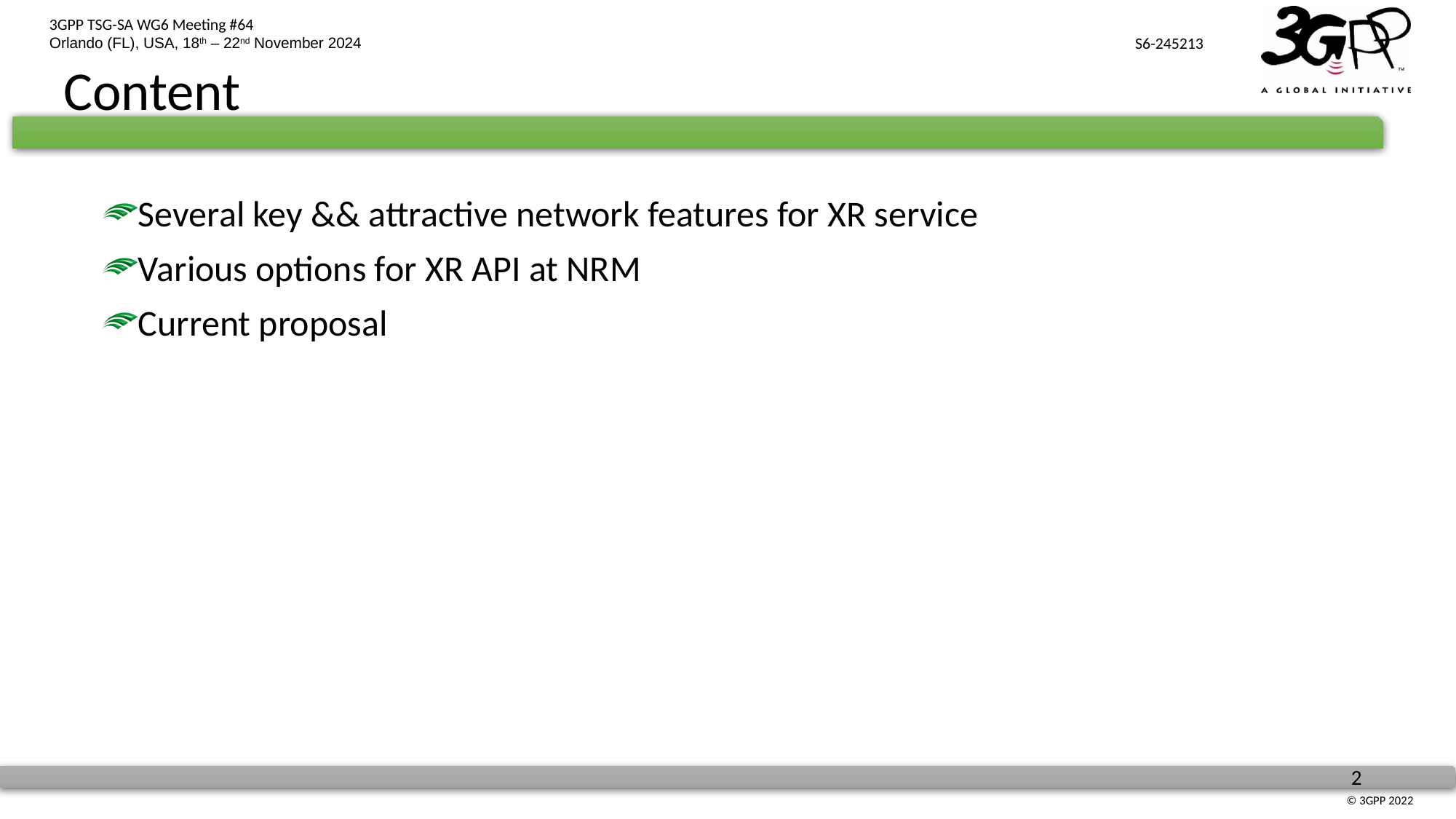

# Content
Several key && attractive network features for XR service
Various options for XR API at NRM
Current proposal